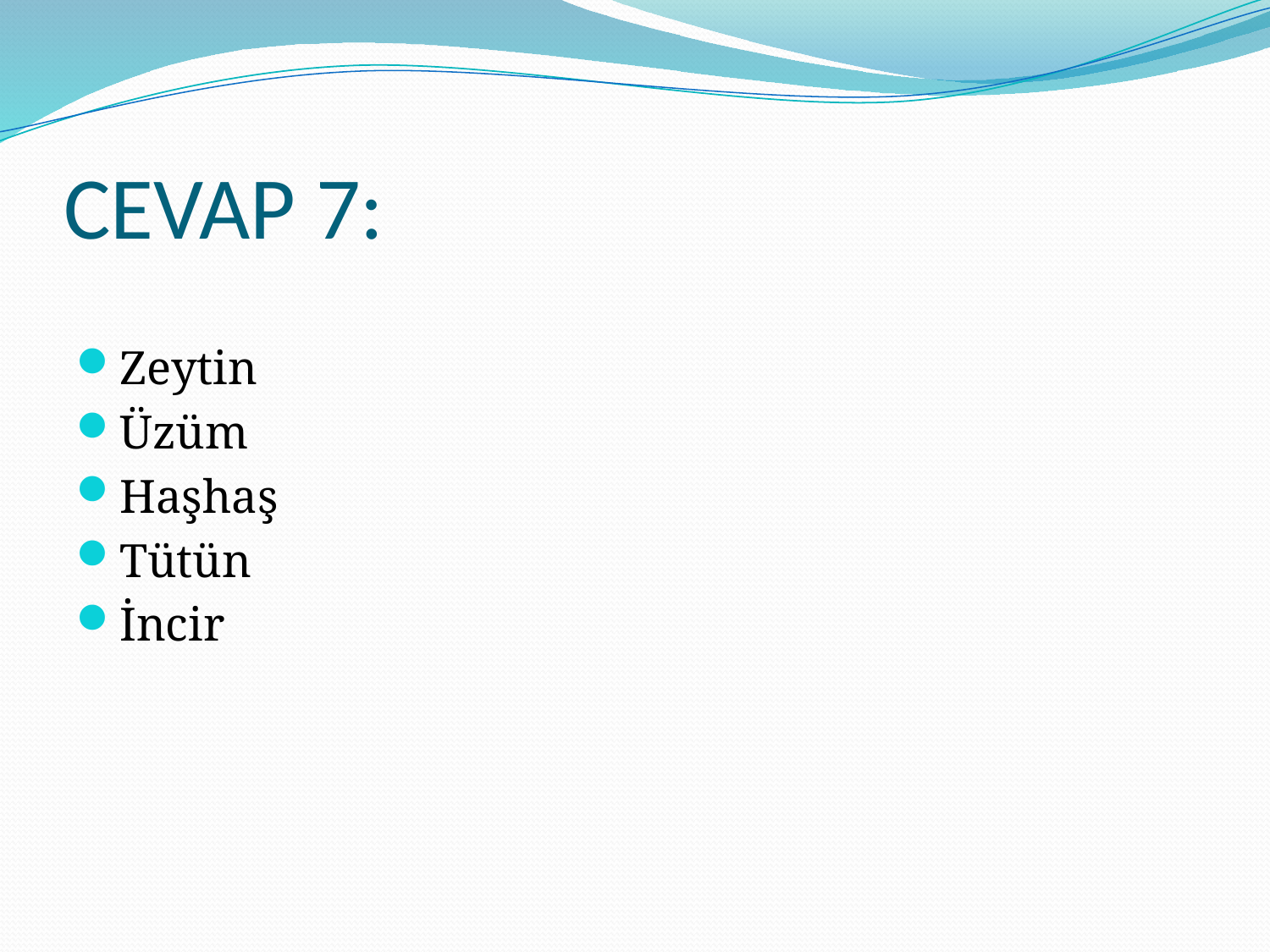

# CEVAP 7:

Zeytin
Üzüm
Haşhaş
Tütün
İncir